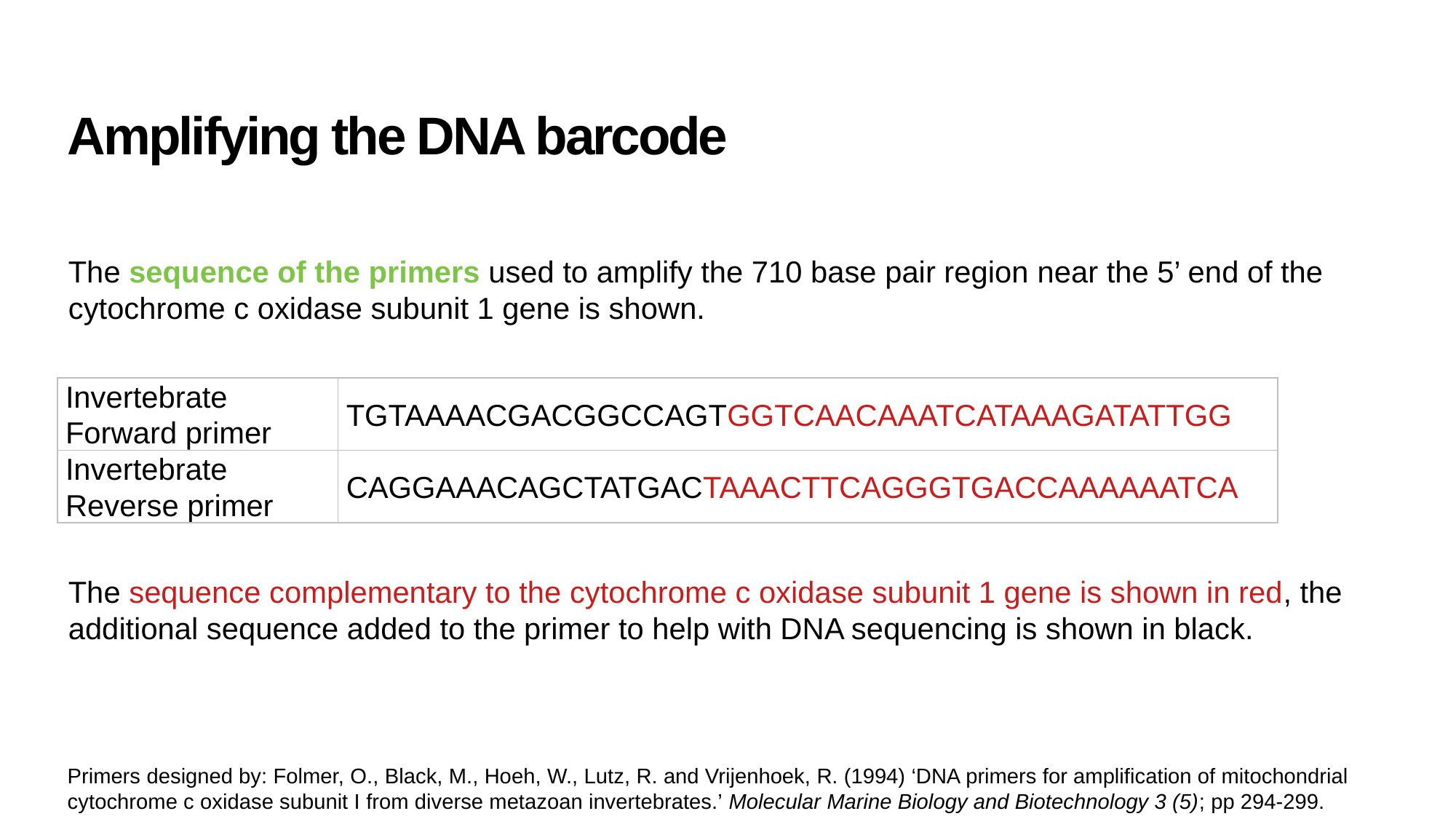

# Amplifying the DNA barcode
The sequence of the primers used to amplify the 710 base pair region near the 5’ end of the cytochrome c oxidase subunit 1 gene is shown.
| Invertebrate Forward primer | TGTAAAACGACGGCCAGTGGTCAACAAATCATAAAGATATTGG |
| --- | --- |
| Invertebrate Reverse primer | CAGGAAACAGCTATGACTAAACTTCAGGGTGACCAAAAAATCA |
The sequence complementary to the cytochrome c oxidase subunit 1 gene is shown in red, the additional sequence added to the primer to help with DNA sequencing is shown in black.
Primers designed by: Folmer, O., Black, M., Hoeh, W., Lutz, R. and Vrijenhoek, R. (1994) ‘DNA primers for amplification of mitochondrial cytochrome c oxidase subunit I from diverse metazoan invertebrates.’ Molecular Marine Biology and Biotechnology 3 (5); pp 294-299.